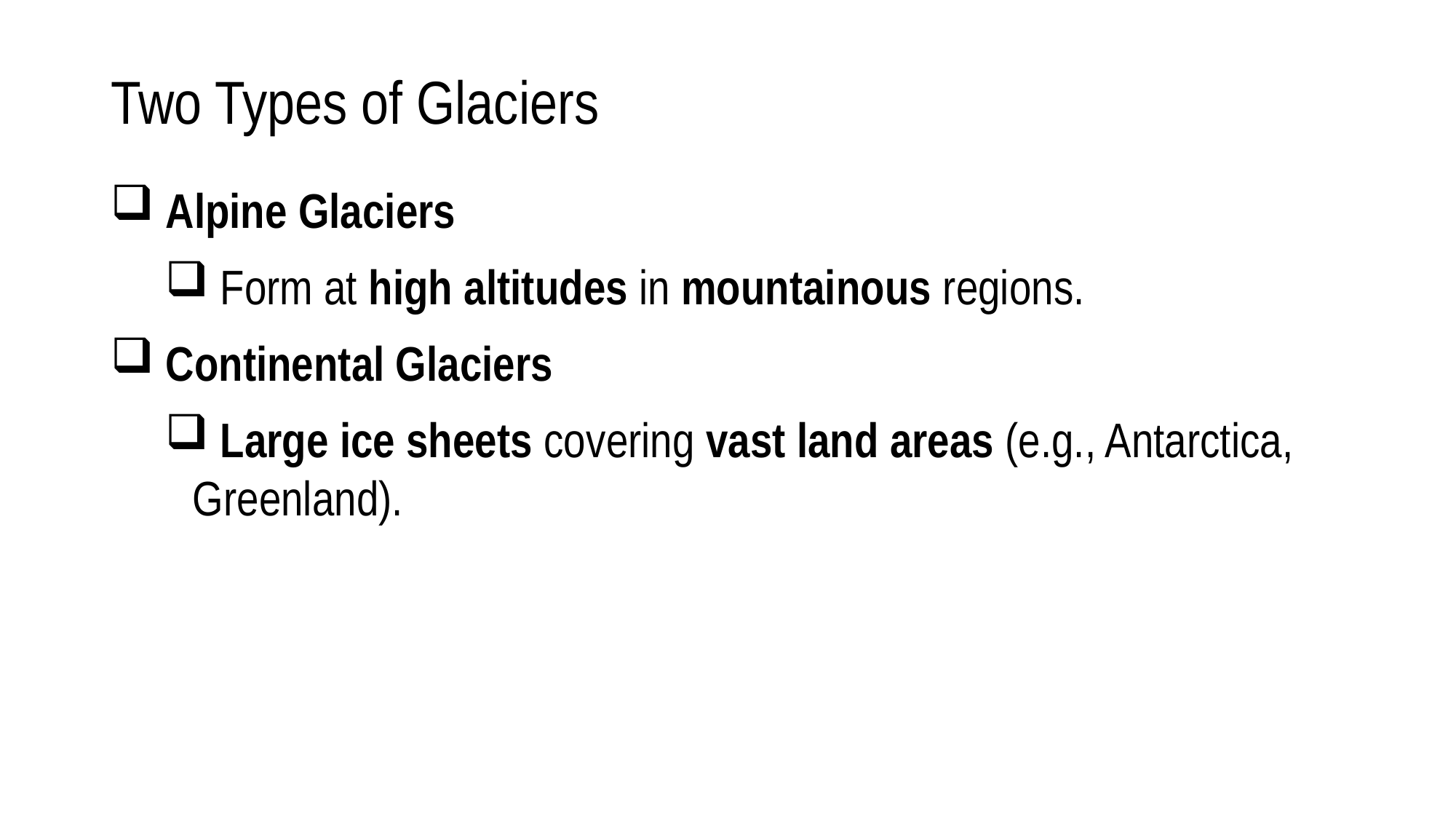

# Two Types of Glaciers
 Alpine Glaciers
 Form at high altitudes in mountainous regions.
 Continental Glaciers
 Large ice sheets covering vast land areas (e.g., Antarctica, Greenland).